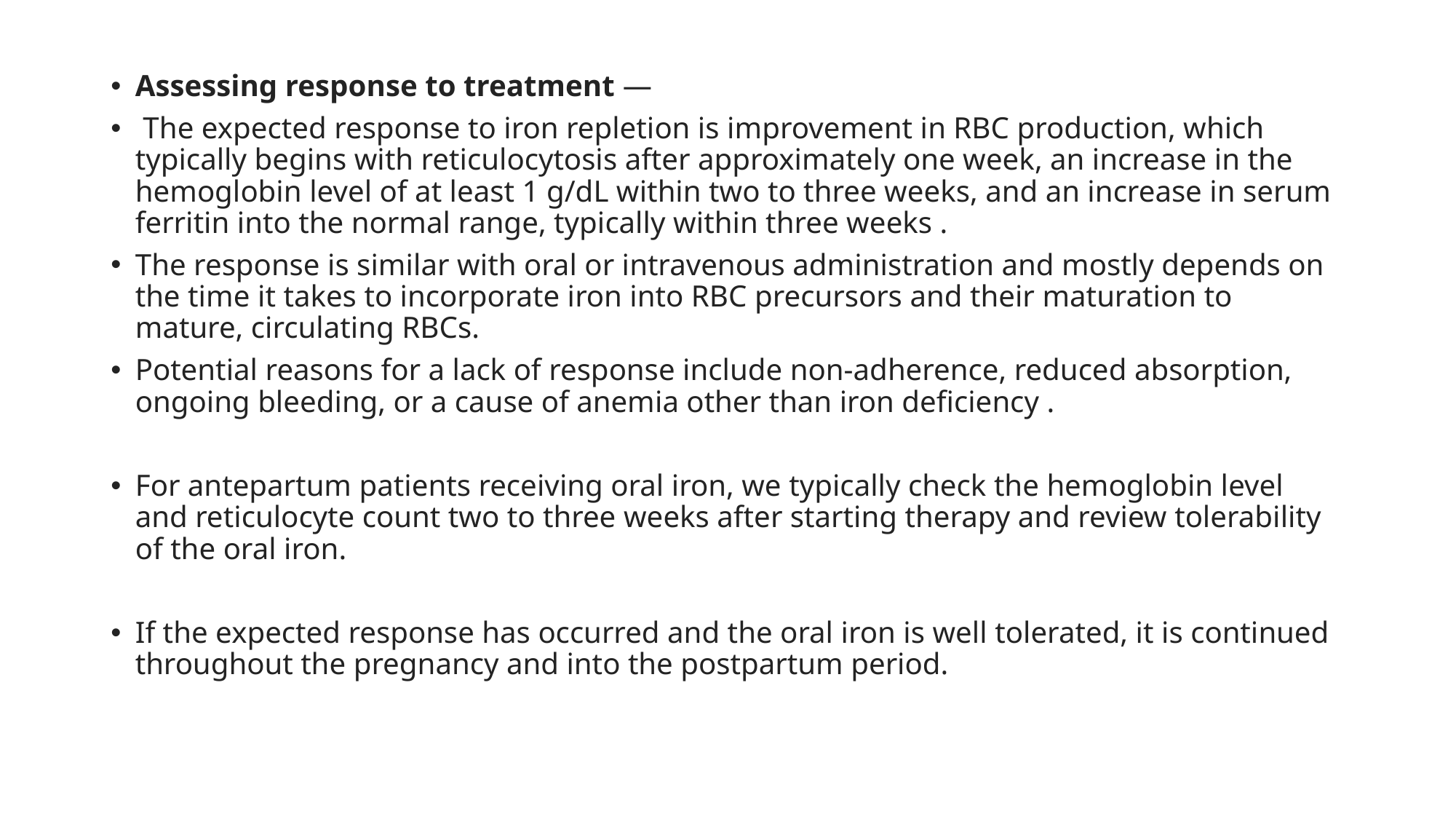

Assessing response to treatment —
 The expected response to iron repletion is improvement in RBC production, which typically begins with reticulocytosis after approximately one week, an increase in the hemoglobin level of at least 1 g/dL within two to three weeks, and an increase in serum ferritin into the normal range, typically within three weeks .
The response is similar with oral or intravenous administration and mostly depends on the time it takes to incorporate iron into RBC precursors and their maturation to mature, circulating RBCs.
Potential reasons for a lack of response include non-adherence, reduced absorption, ongoing bleeding, or a cause of anemia other than iron deficiency .

For antepartum patients receiving oral iron, we typically check the hemoglobin level and reticulocyte count two to three weeks after starting therapy and review tolerability of the oral iron.

If the expected response has occurred and the oral iron is well tolerated, it is continued throughout the pregnancy and into the postpartum period.